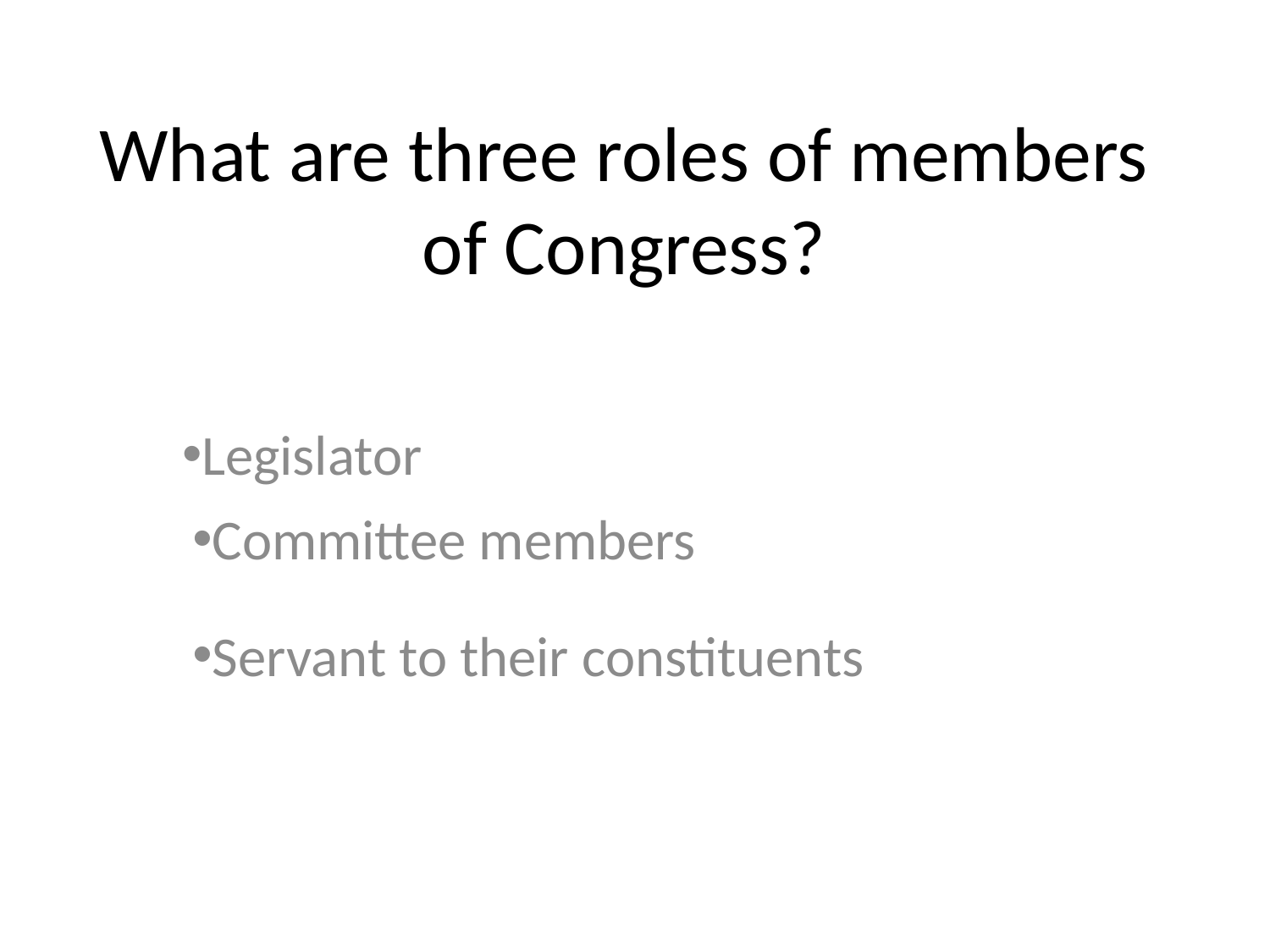

# What are three roles of members of Congress?
Legislator
Committee members
Servant to their constituents